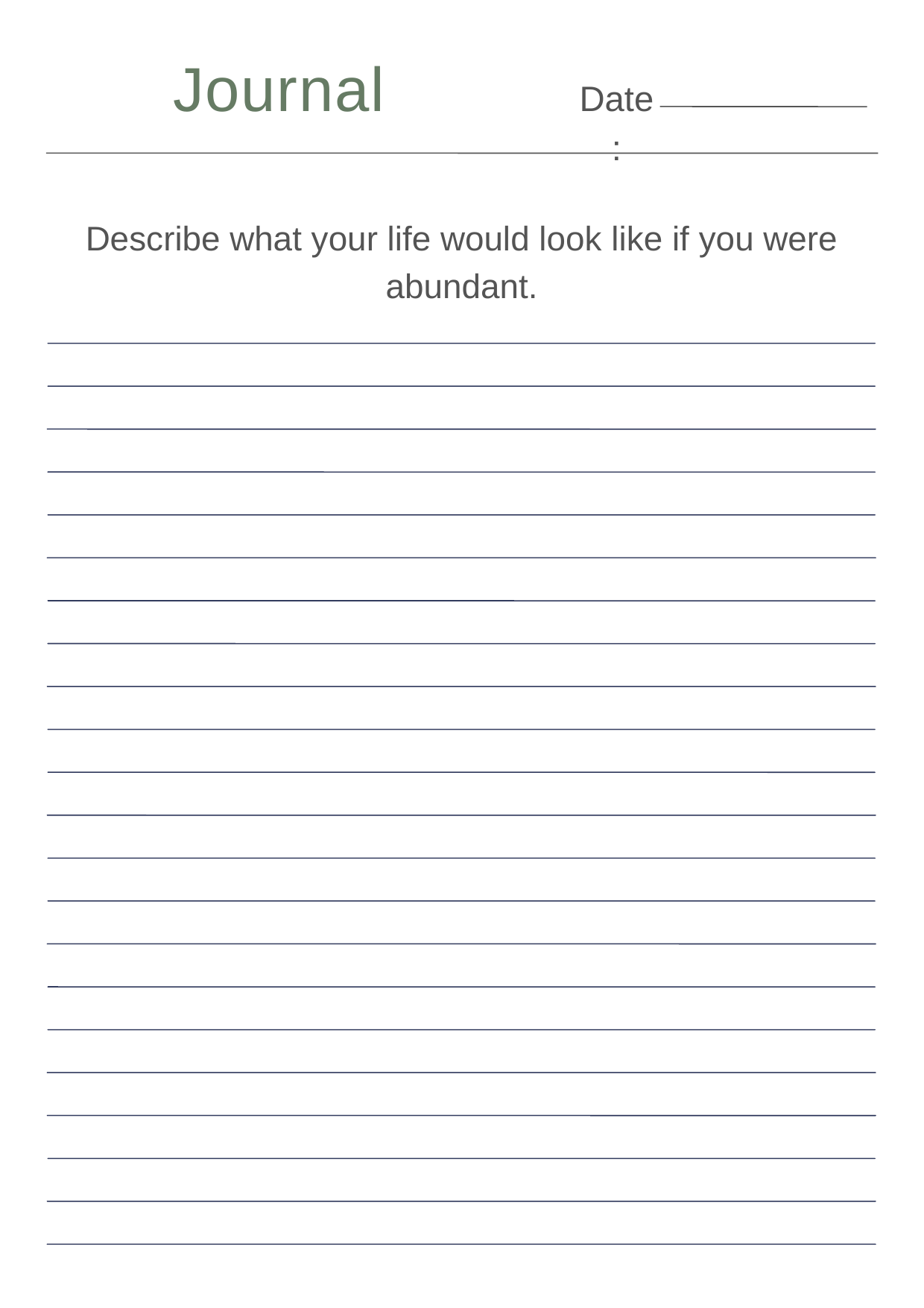

Journal
Date:

Describe what your life would look like if you were abundant.